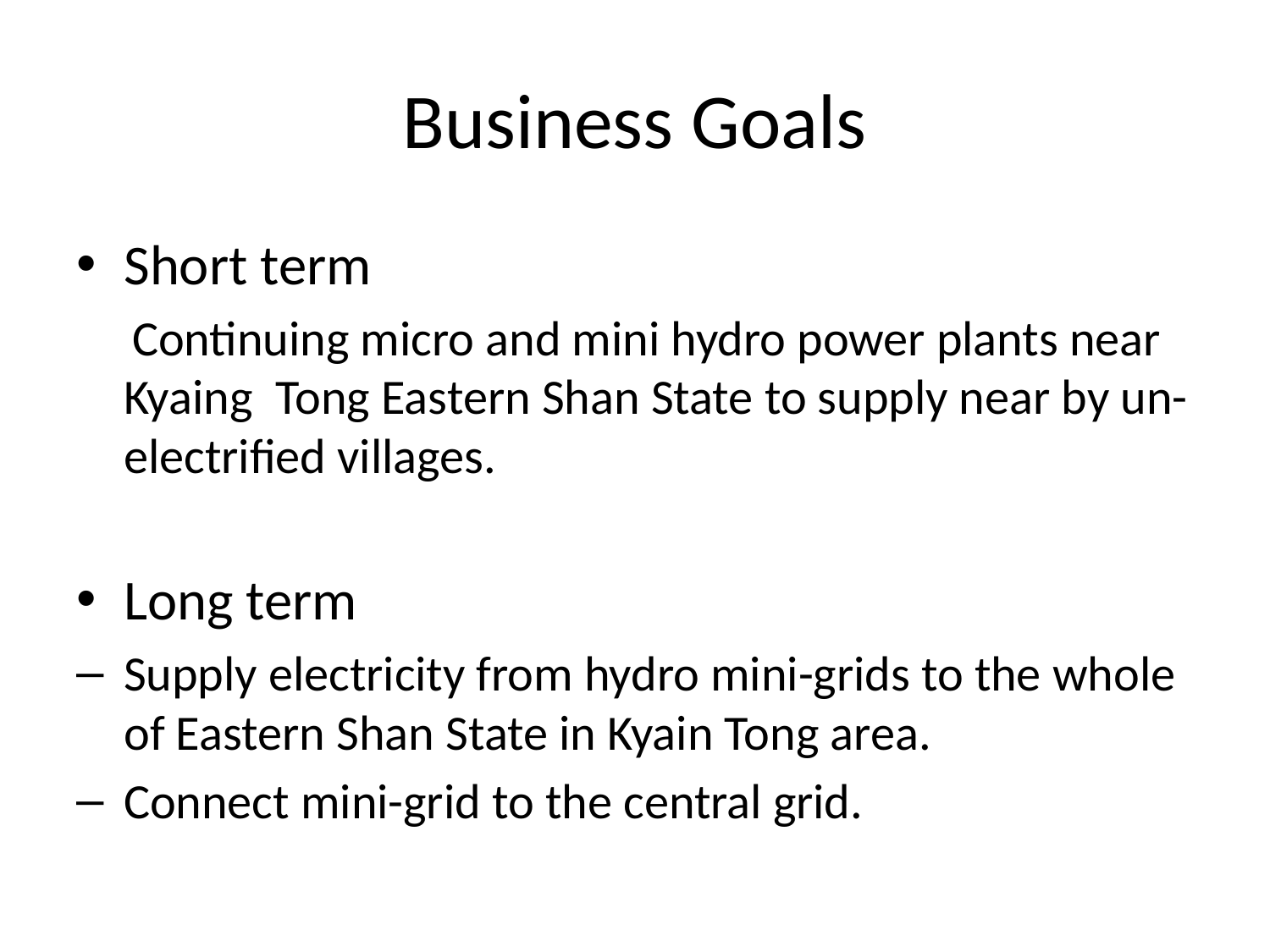

# Business Goals
Short term
     Continuing micro and mini hydro power plants near Kyaing  Tong Eastern Shan State to supply near by un-electrified villages.

Long term
Supply electricity from hydro mini-grids to the whole of Eastern Shan State in Kyain Tong area.
Connect mini-grid to the central grid.